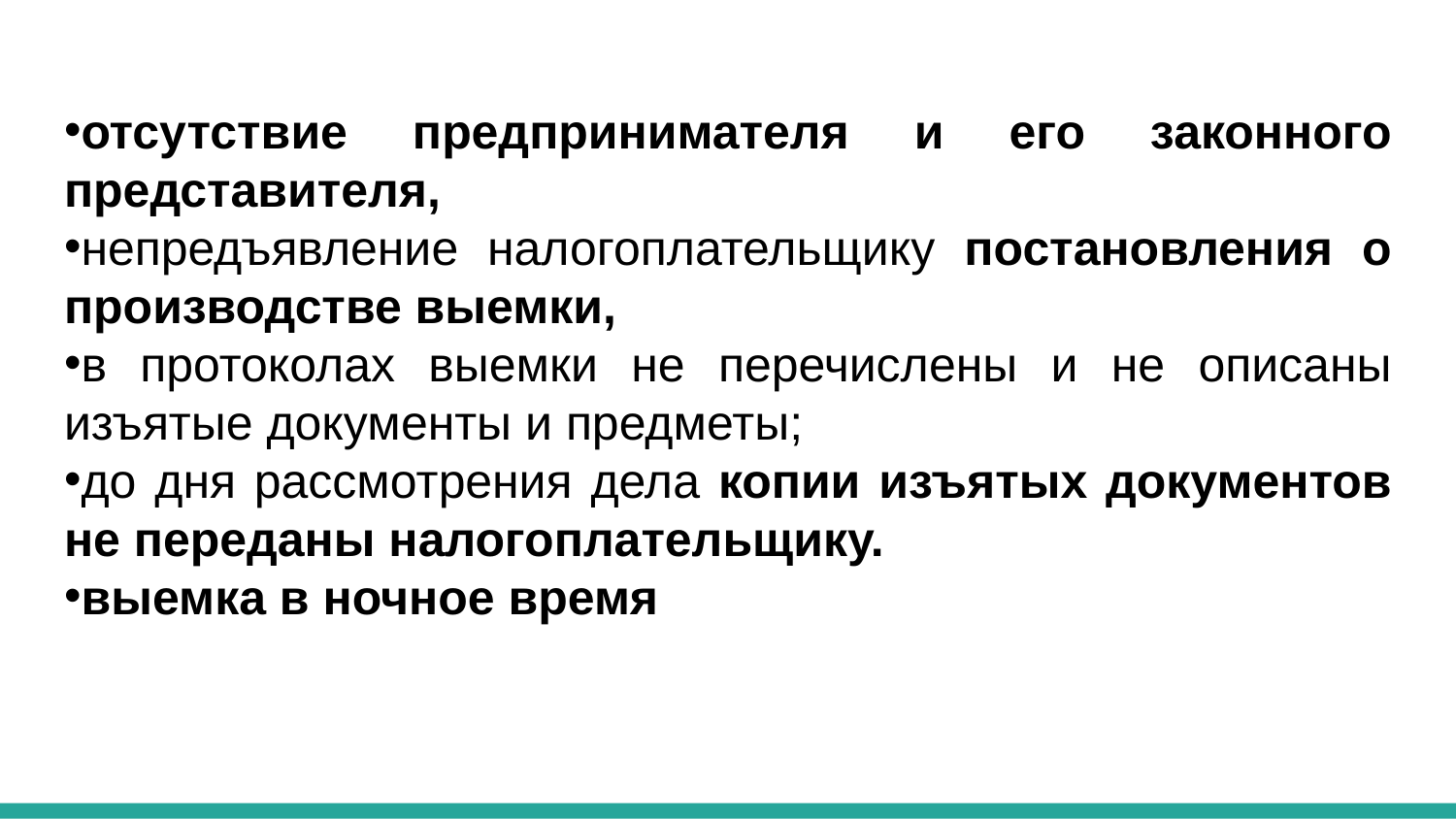

отсутствие предпринимателя и его законного представителя,
непредъявление налогоплательщику постановления о производстве выемки,
в протоколах выемки не перечислены и не описаны изъятые документы и предметы;
до дня рассмотрения дела копии изъятых документов не переданы налогоплательщику.
выемка в ночное время